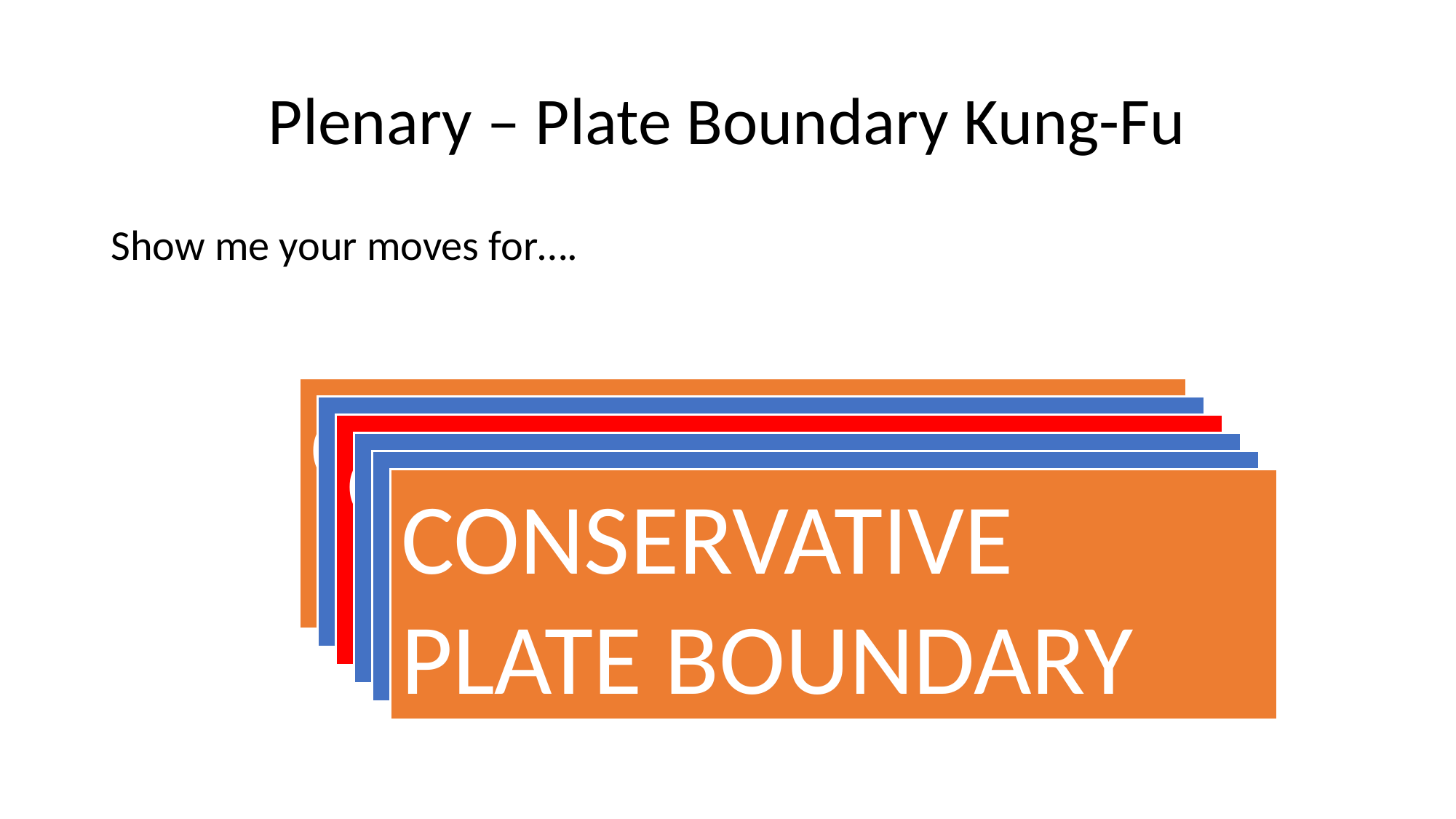

# Plenary – Plate Boundary Kung-Fu
Show me your moves for….
CONSERVATIVE PLATE BOUNDARY
DESTRUCTIVE PLATE BOUNDARY
CONSTRUCTIVE PLATE BOUNDARY
DESTRUCTIVE PLATE BOUNDARY
DESTRUCTIVE PLATE BOUNDARY
CONSERVATIVE PLATE BOUNDARY